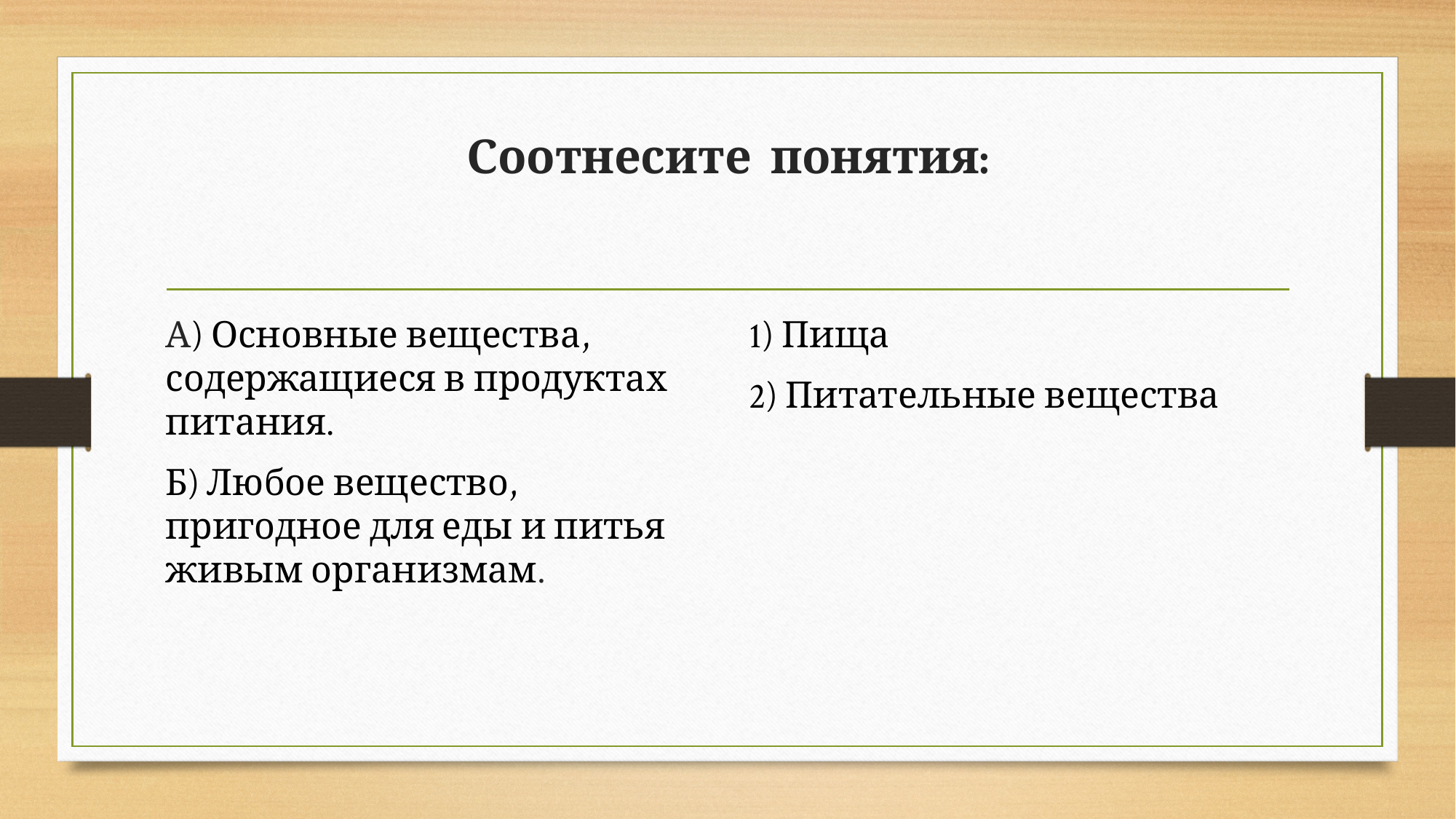

# Соотнесите  понятия:
А) Основные вещества, содержащиеся в продуктах питания.
Б) Любое вещество, пригодное для еды и питья живым организмам.

1) Пища
2) Питательные вещества